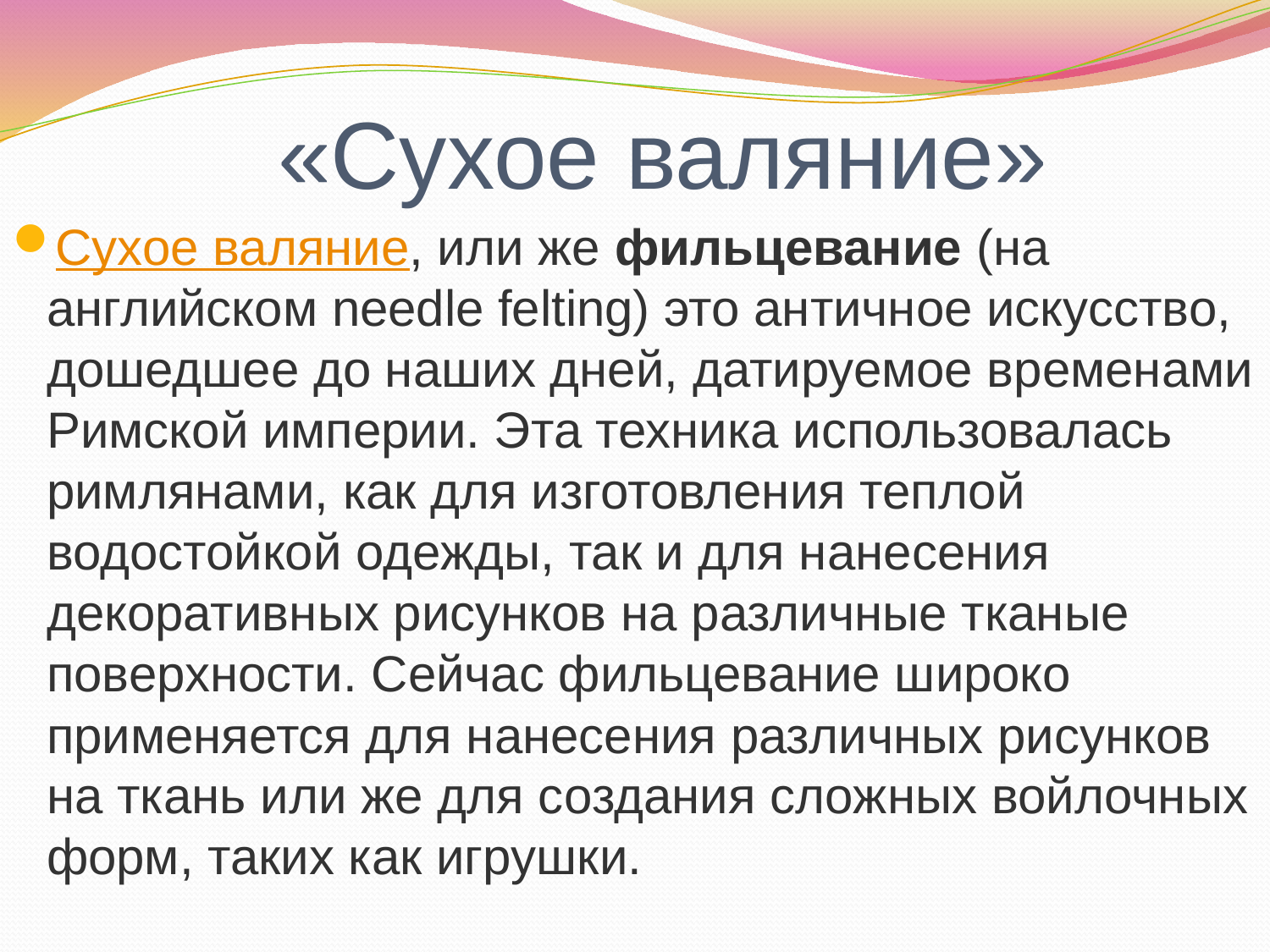

# «Сухое валяние»
Сухое валяние, или же фильцевание (на английском needle felting) это античное искусство, дошедшее до наших дней, датируемое временами Римской империи. Эта техника использовалась римлянами, как для изготовления теплой водостойкой одежды, так и для нанесения декоративных рисунков на различные тканые поверхности. Сейчас фильцевание широко применяется для нанесения различных рисунков на ткань или же для создания сложных войлочных форм, таких как игрушки.